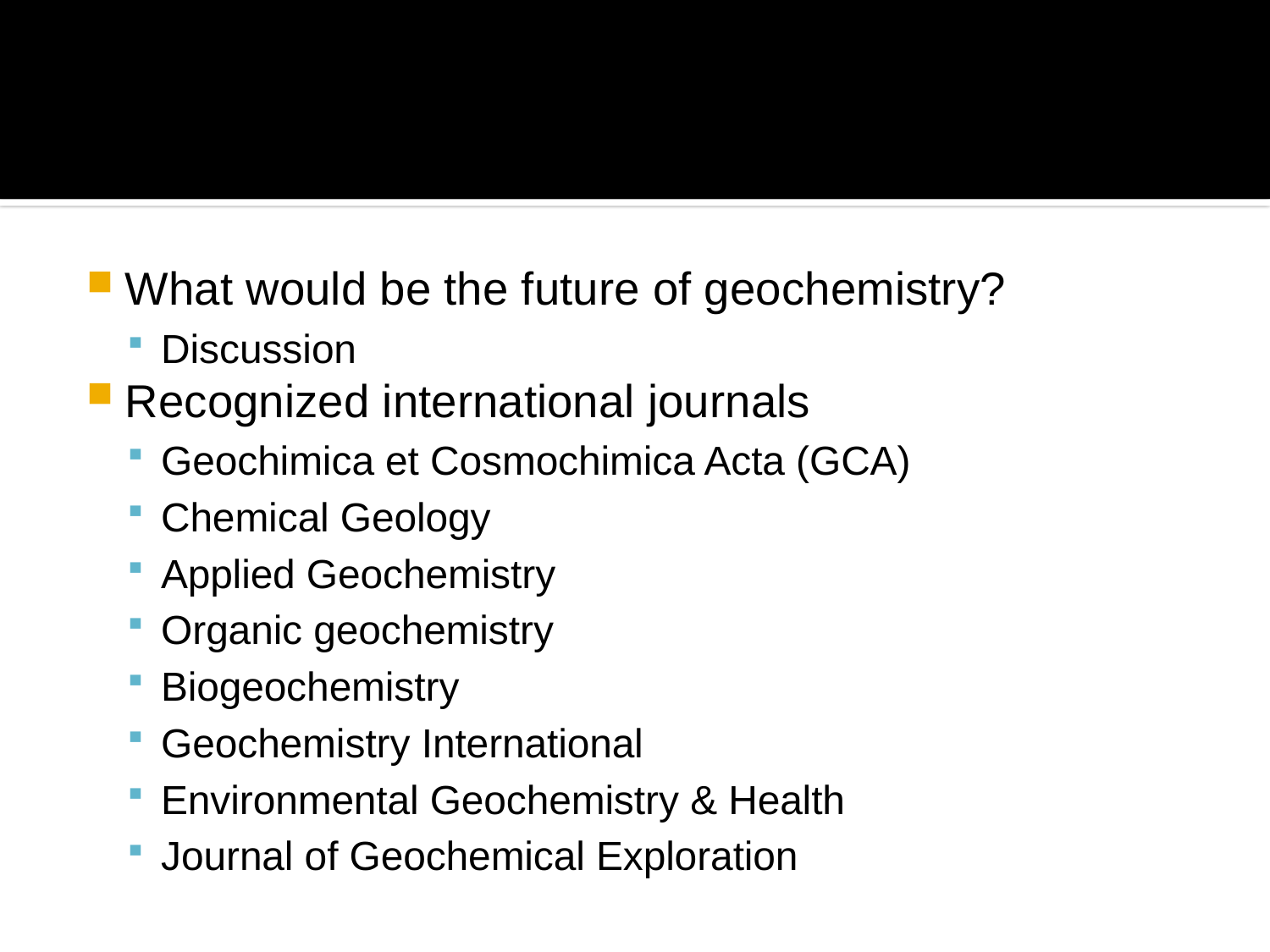

What would be the future of geochemistry?
Discussion
Recognized international journals
Geochimica et Cosmochimica Acta (GCA)
Chemical Geology
Applied Geochemistry
Organic geochemistry
Biogeochemistry
Geochemistry International
Environmental Geochemistry & Health
Journal of Geochemical Exploration